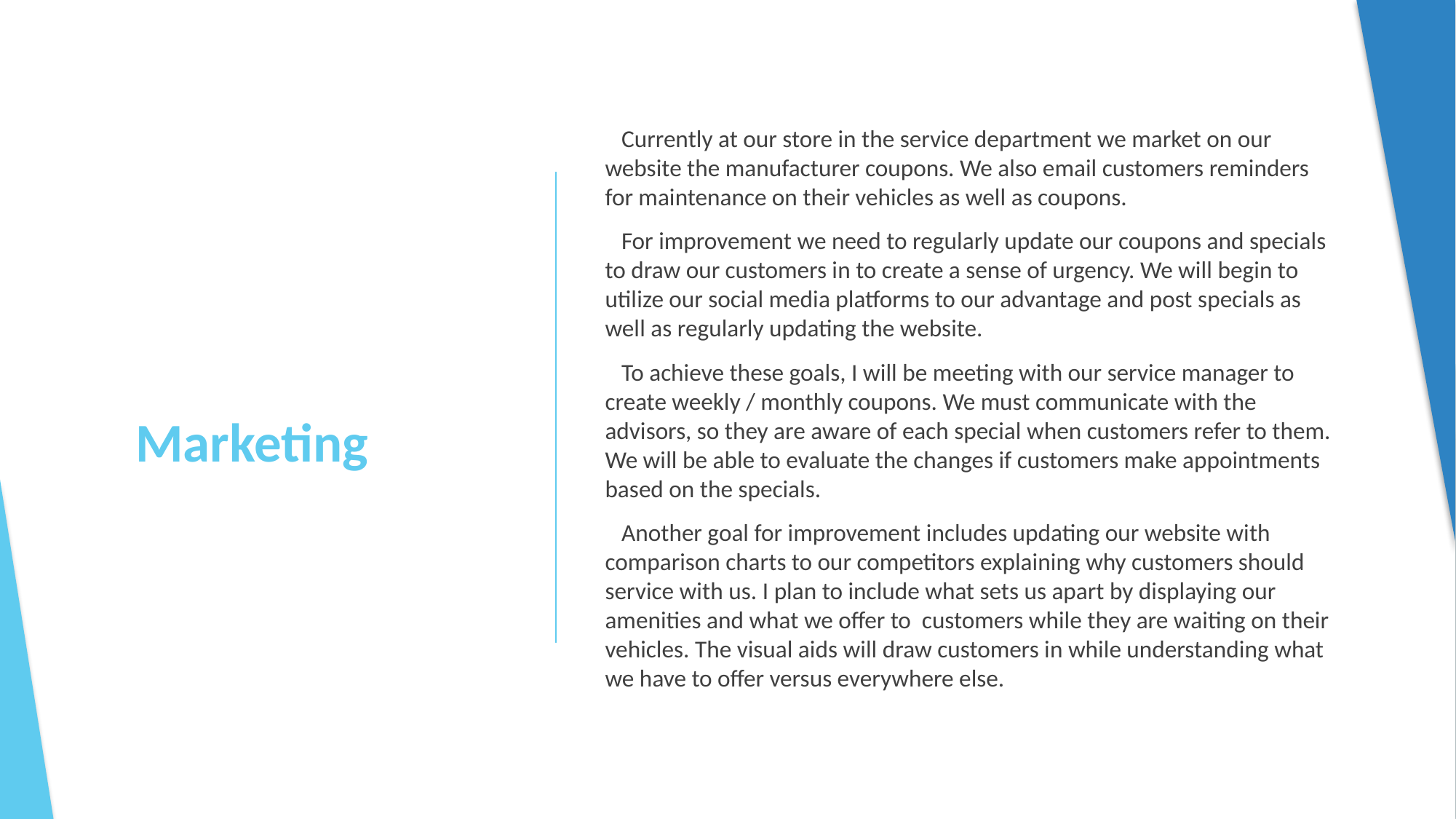

Currently at our store in the service department we market on our website the manufacturer coupons. We also email customers reminders for maintenance on their vehicles as well as coupons.
   For improvement we need to regularly update our coupons and specials to draw our customers in to create a sense of urgency. We will begin to utilize our social media platforms to our advantage and post specials as well as regularly updating the website.
   To achieve these goals, I will be meeting with our service manager to create weekly / monthly coupons. We must communicate with the advisors, so they are aware of each special when customers refer to them. We will be able to evaluate the changes if customers make appointments based on the specials.
   Another goal for improvement includes updating our website with comparison charts to our competitors explaining why customers should service with us. I plan to include what sets us apart by displaying our amenities and what we offer to  customers while they are waiting on their vehicles. The visual aids will draw customers in while understanding what we have to offer versus everywhere else.
# Marketing